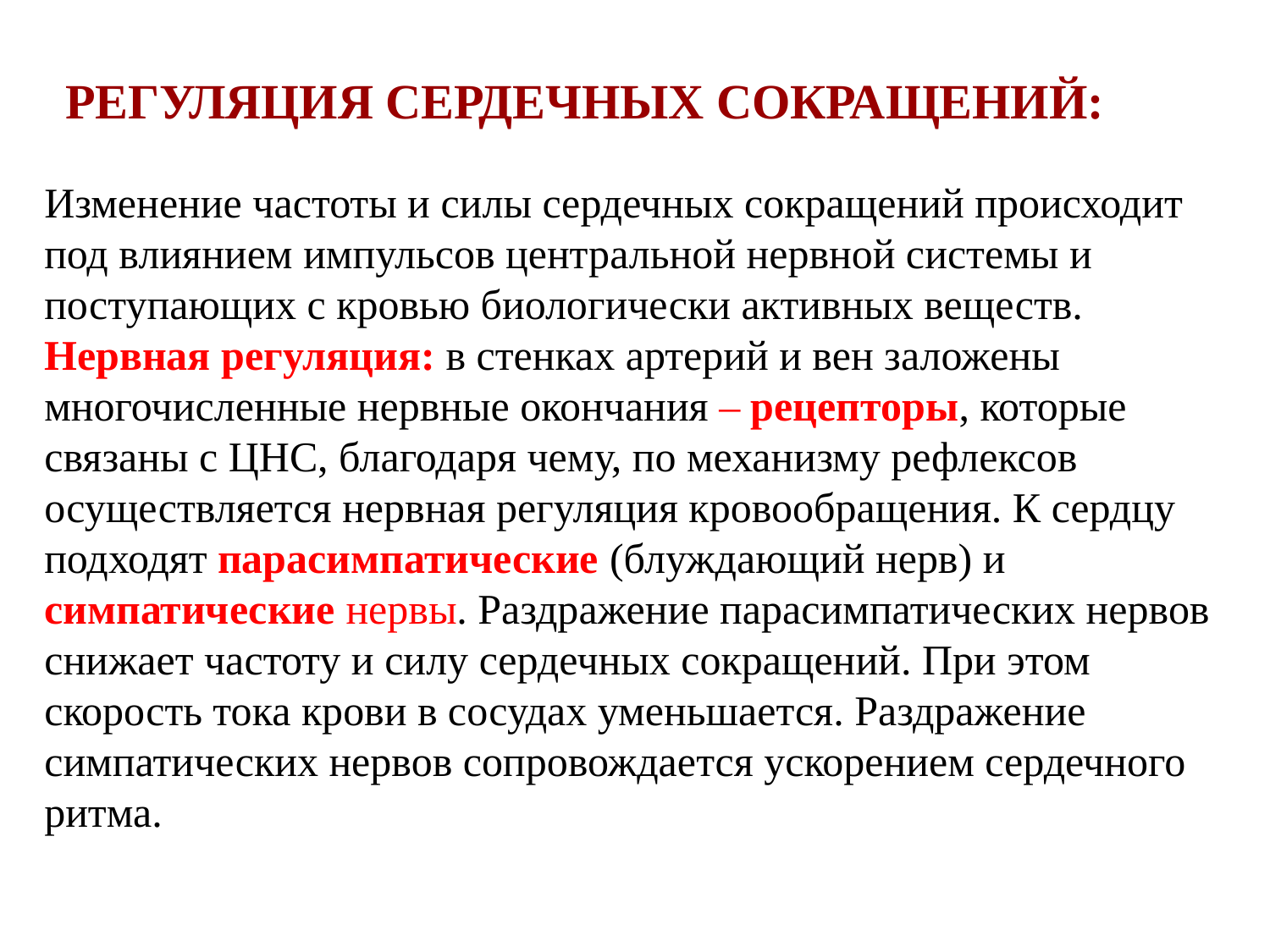

РЕГУЛЯЦИЯ СЕРДЕЧНЫХ СОКРАЩЕНИЙ:
Изменение частоты и силы сердечных сокращений происходит под влиянием импульсов центральной нервной системы и поступающих с кровью биологически активных веществ.
Нервная регуляция: в стенках артерий и вен заложены многочисленные нервные окончания – рецепторы, которые связаны с ЦНС, благодаря чему, по механизму рефлексов осуществляется нервная регуляция кровообращения. К сердцу подходят парасимпатические (блуждающий нерв) и симпатические нервы. Раздражение парасимпатических нервов снижает частоту и силу сердечных сокращений. При этом скорость тока крови в сосудах уменьшается. Раздражение симпатических нервов сопровождается ускорением сердечного ритма.